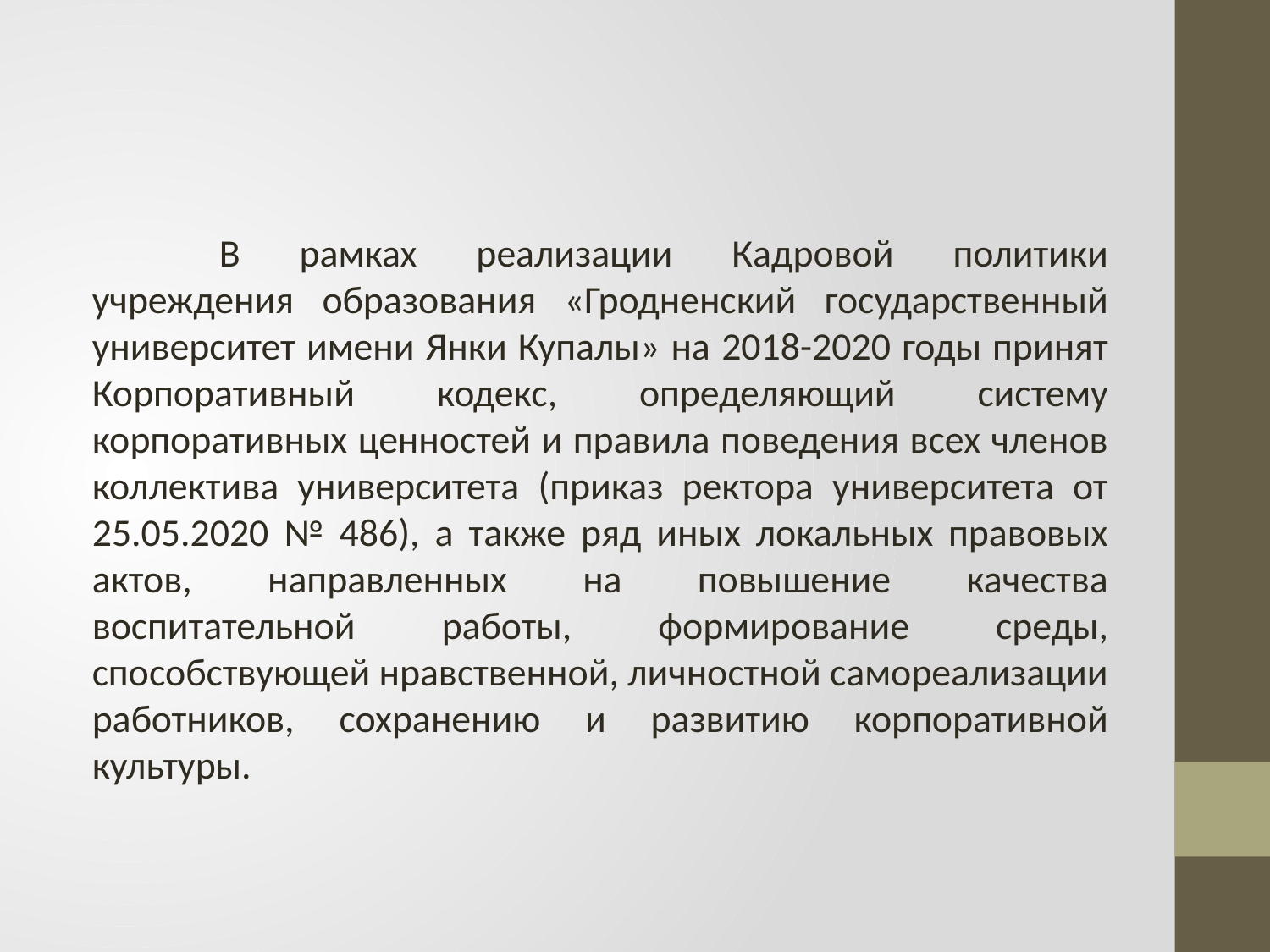

#
	В рамках реализации Кадровой политики учреждения образования «Гродненский государственный университет имени Янки Купалы» на 2018-2020 годы принят Корпоративный кодекс, определяющий систему корпоративных ценностей и правила поведения всех членов коллектива университета (приказ ректора университета от 25.05.2020 № 486), а также ряд иных локальных правовых актов, направленных на повышение качества воспитательной работы, формирование среды, способствующей нравственной, личностной самореализации работников, сохранению и развитию корпоративной культуры.